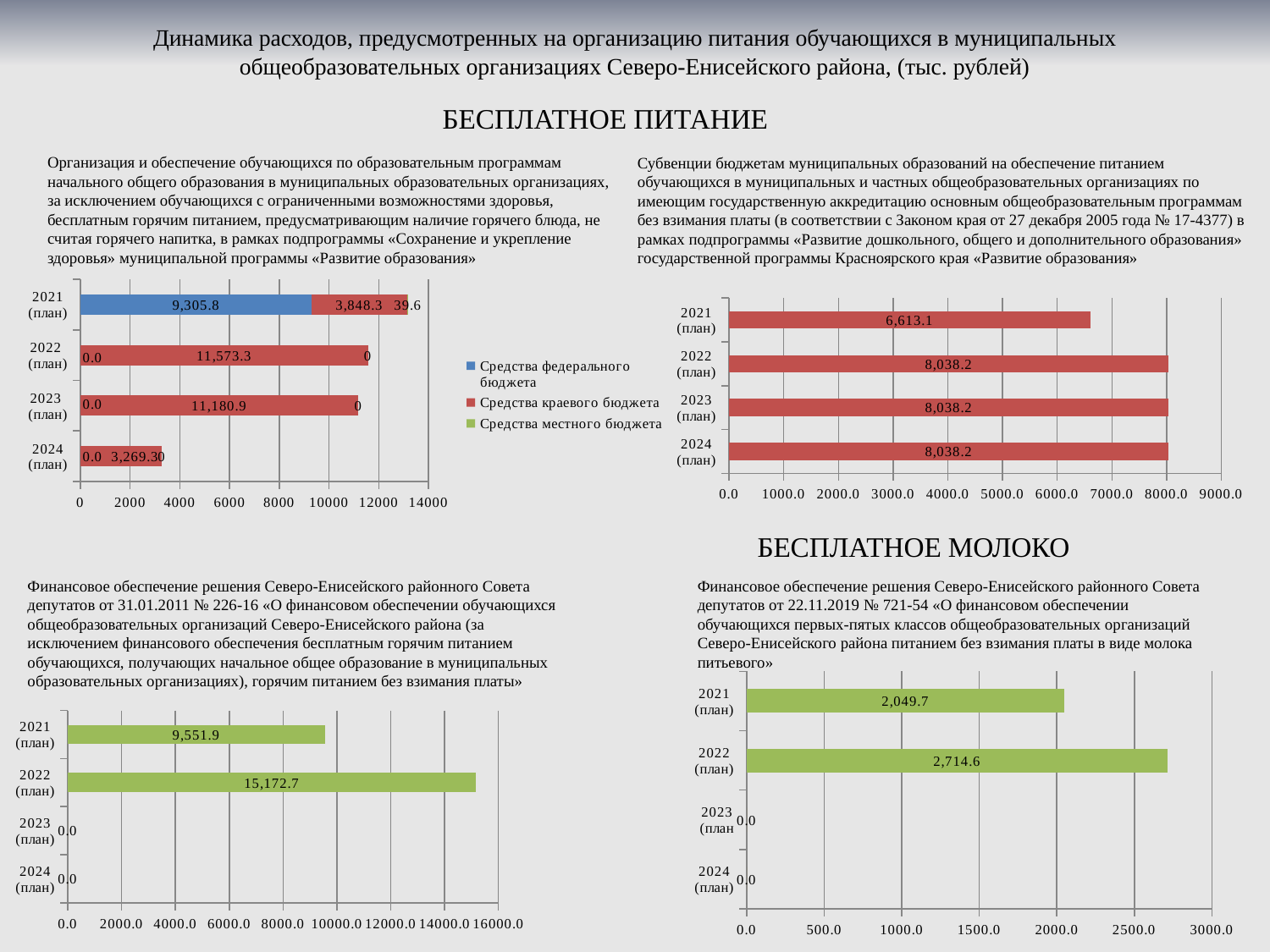

# Динамика расходов, предусмотренных на организацию питания обучающихся в муниципальных общеобразовательных организациях Северо-Енисейского района, (тыс. рублей)
БЕСПЛАТНОЕ ПИТАНИЕ
Организация и обеспечение обучающихся по образовательным программам начального общего образования в муниципальных образовательных организациях, за исключением обучающихся с ограниченными возможностями здоровья, бесплатным горячим питанием, предусматривающим наличие горячего блюда, не считая горячего напитка, в рамках подпрограммы «Сохранение и укрепление здоровья» муниципальной программы «Развитие образования»
Субвенции бюджетам муниципальных образований на обеспечение питанием обучающихся в муниципальных и частных общеобразовательных организациях по имеющим государственную аккредитацию основным общеобразовательным программам без взимания платы (в соответствии с Законом края от 27 декабря 2005 года № 17-4377) в рамках подпрограммы «Развитие дошкольного, общего и дополнительного образования» государственной программы Красноярского края «Развитие образования»

### Chart

| Category | Средства федерального бюджета | Средства краевого бюджета | Средства местного бюджета |
|---|---|---|---|
| 2024
(план) | 0.0 | 3269.3 | 0.0 |
| 2023
(план) | 0.0 | 11180.9 | 0.0 |
| 2022
(план) | 0.0 | 11573.3 | 0.0 |
| 2021
(план) | 9305.8 | 3848.3 | 39.6 |

### Chart

| Category | Средства Федерально бюджета | Средства краевого бюджета | Средства местного бюджета |
|---|---|---|---|
| 2024
(план) | 0.0 | 8038.2 | 0.0 |
| 2023
(план) | 0.0 | 8038.2 | 0.0 |
| 2022
(план) | 0.0 | 8038.2 | 0.0 |
| 2021
(план) | 0.0 | 6613.1 | 0.0 |
БЕСПЛАТНОЕ МОЛОКО
Финансовое обеспечение решения Северо-Енисейского районного Совета депутатов от 31.01.2011 № 226-16 «О финансовом обеспечении обучающихся общеобразовательных организаций Северо-Енисейского района (за исключением финансового обеспечения бесплатным горячим питанием обучающихся, получающих начальное общее образование в муниципальных образовательных организациях), горячим питанием без взимания платы»
Финансовое обеспечение решения Северо-Енисейского районного Совета депутатов от 22.11.2019 № 721-54 «О финансовом обеспечении обучающихся первых-пятых классов общеобразовательных организаций Северо-Енисейского района питанием без взимания платы в виде молока питьевого»

### Chart

| Category | фб | кб | мб |
|---|---|---|---|
| 2024
(план) | 0.0 | 0.0 | 0.0 |
| 2023
(план | 0.0 | 0.0 | 0.0 |
| 2022
(план) | 0.0 | 0.0 | 2714.6 |
| 2021
(план) | 0.0 | 0.0 | 2049.7 |

### Chart

| Category | ф | к | м |
|---|---|---|---|
| 2024
(план) | 0.0 | 0.0 | 0.0 |
| 2023
(план) | 0.0 | 0.0 | 0.0 |
| 2022
(план) | 0.0 | 0.0 | 15172.7 |
| 2021
(план) | 0.0 | 0.0 | 9551.9 |